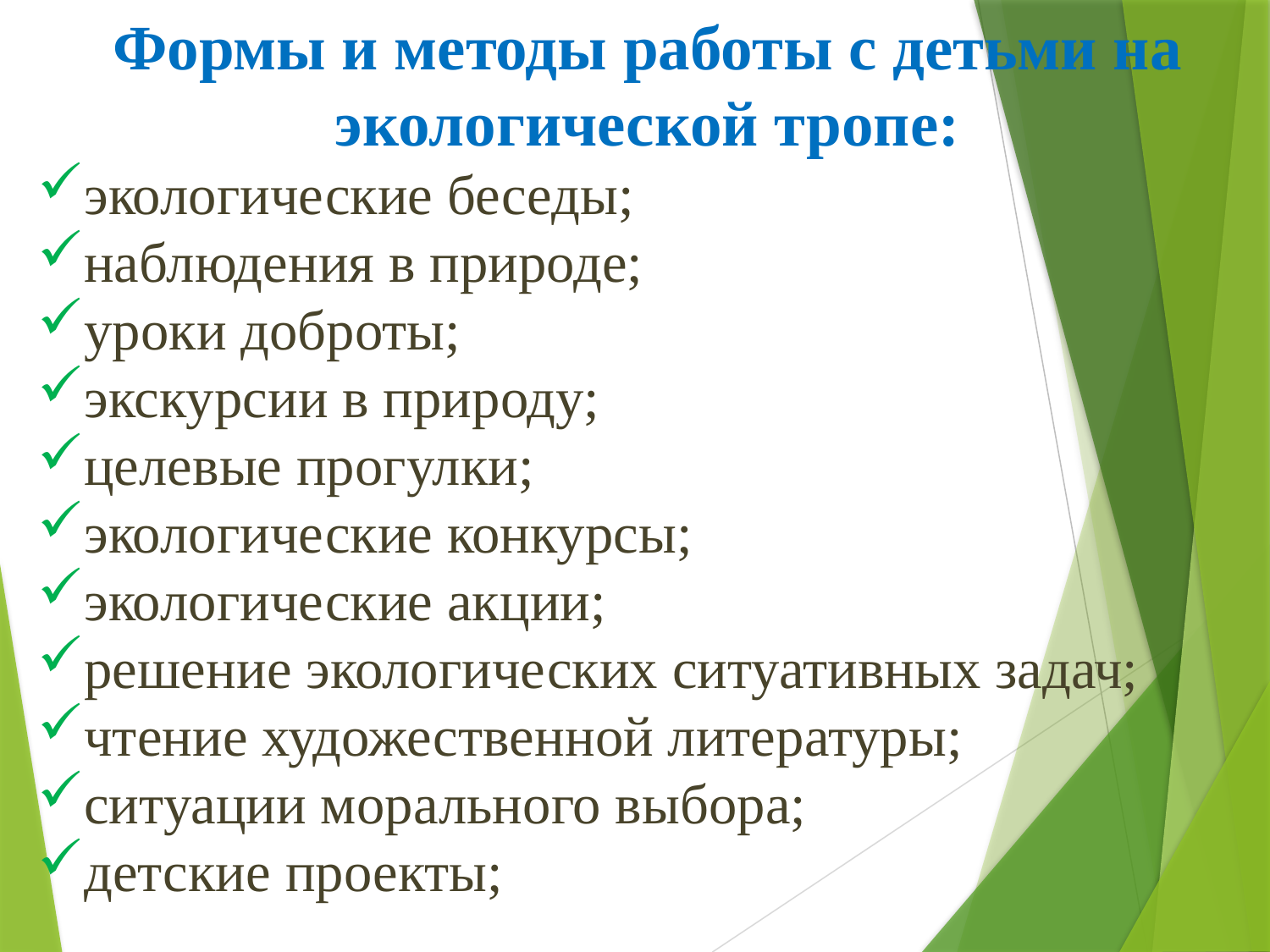

Формы и методы работы с детьми на экологической тропе:
экологические беседы;
наблюдения в природе;
уроки доброты;
экскурсии в природу;
целевые прогулки;
экологические конкурсы;
экологические акции;
решение экологических ситуативных задач;
чтение художественной литературы;
ситуации морального выбора;
детские проекты;